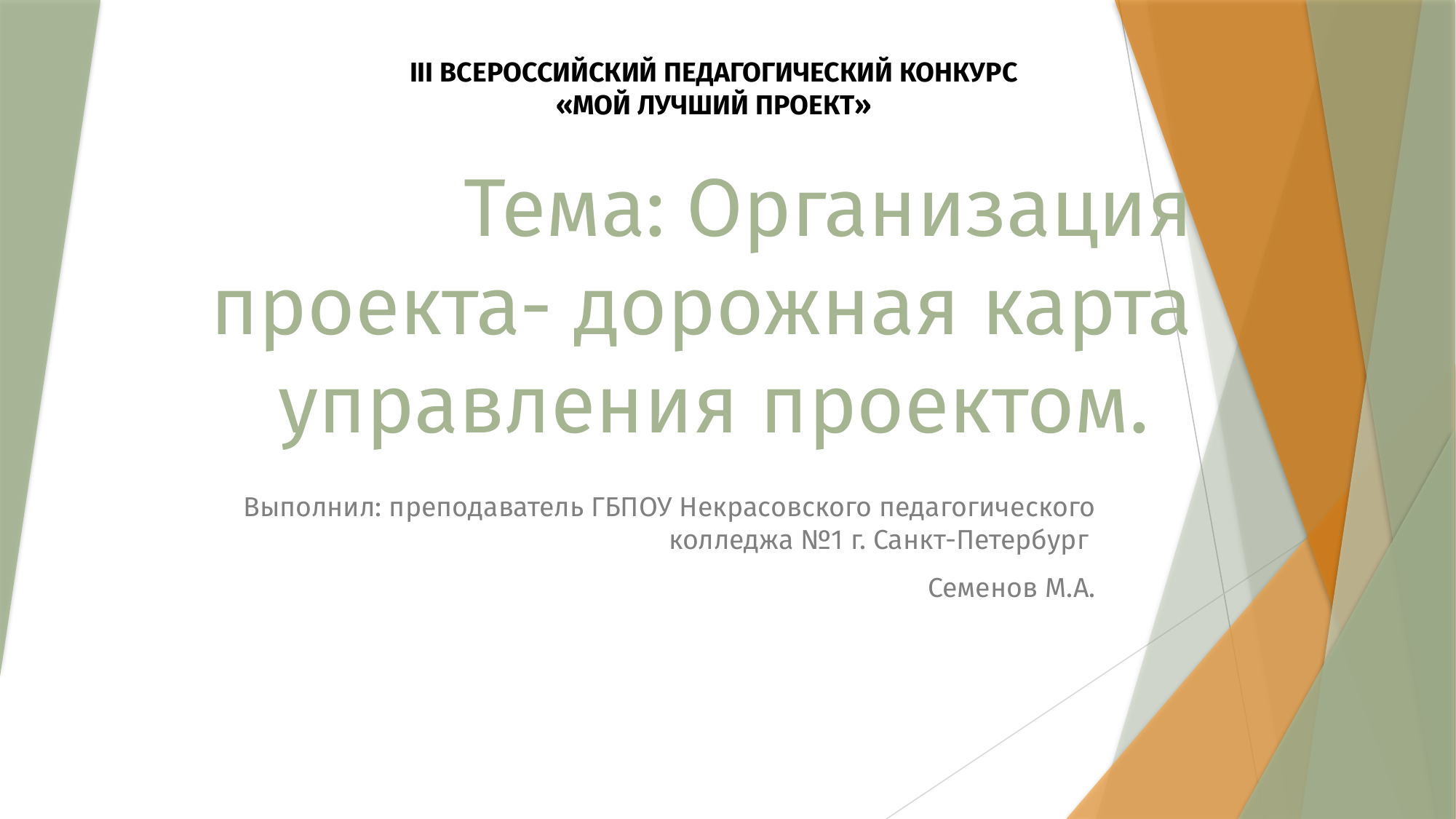

III ВСЕРОССИЙСКИЙ ПЕДАГОГИЧЕСКИЙ КОНКУРС
«МОЙ ЛУЧШИЙ ПРОЕКТ»
# Тема: Организация проекта- дорожная карта управления проектом.
Выполнил: преподаватель ГБПОУ Некрасовского педагогического колледжа №1 г. Санкт-Петербург
Семенов М.А.